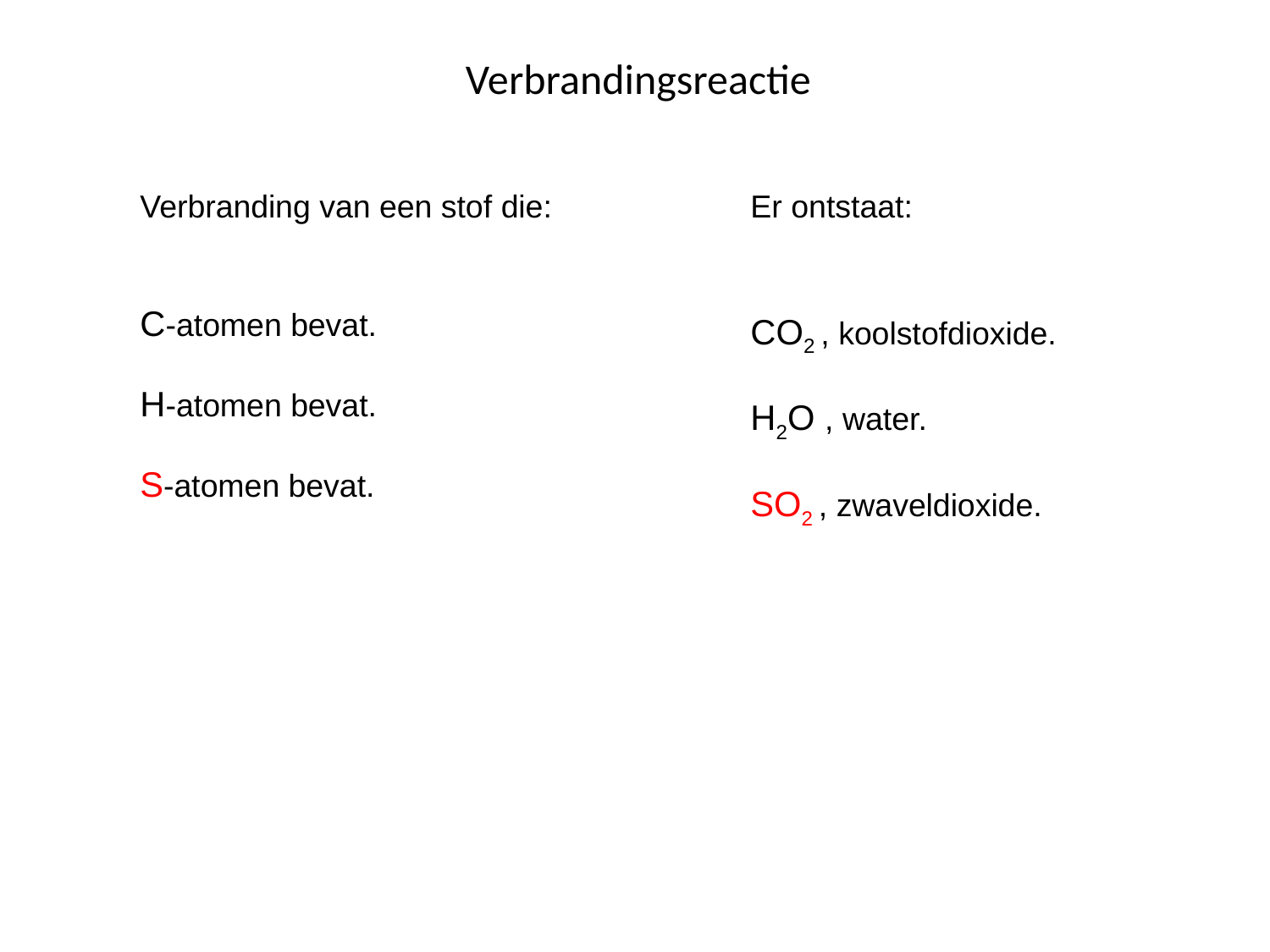

Verbrandingsreactie
Verbranding van een stof die: C

C-atomen bevat.

H-atomen bevat.

S-atomen bevat.

Er ontstaat: C

CO2 , koolstofdioxide.

H2O , water.

SO2 , zwaveldioxide.